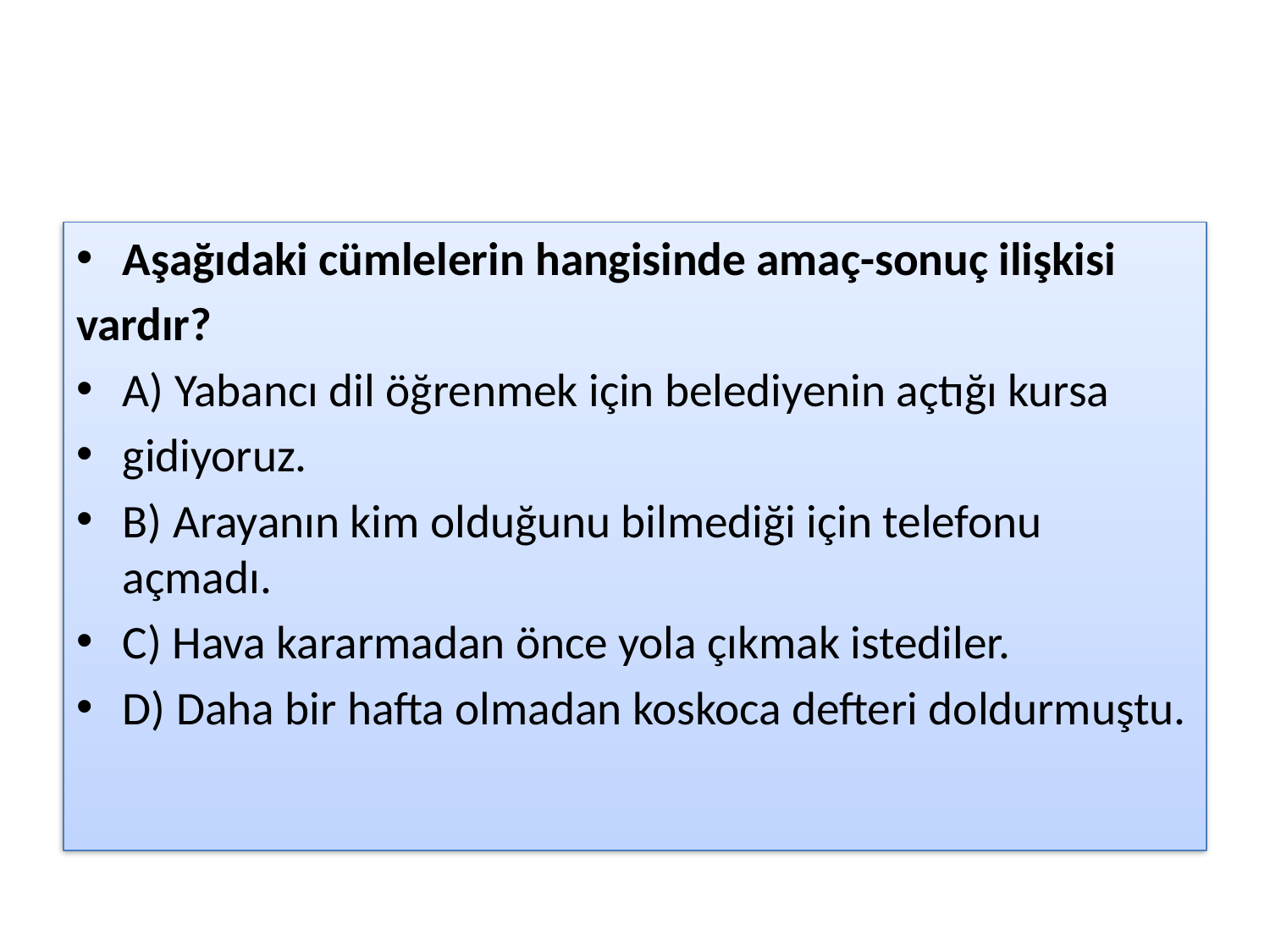

#
Aşağıdaki cümlelerin hangisinde amaç-sonuç ilişkisi
vardır?
A) Yabancı dil öğrenmek için belediyenin açtığı kursa
gidiyoruz.
B) Arayanın kim olduğunu bilmediği için telefonu açmadı.
C) Hava kararmadan önce yola çıkmak istediler.
D) Daha bir hafta olmadan koskoca defteri doldurmuştu.